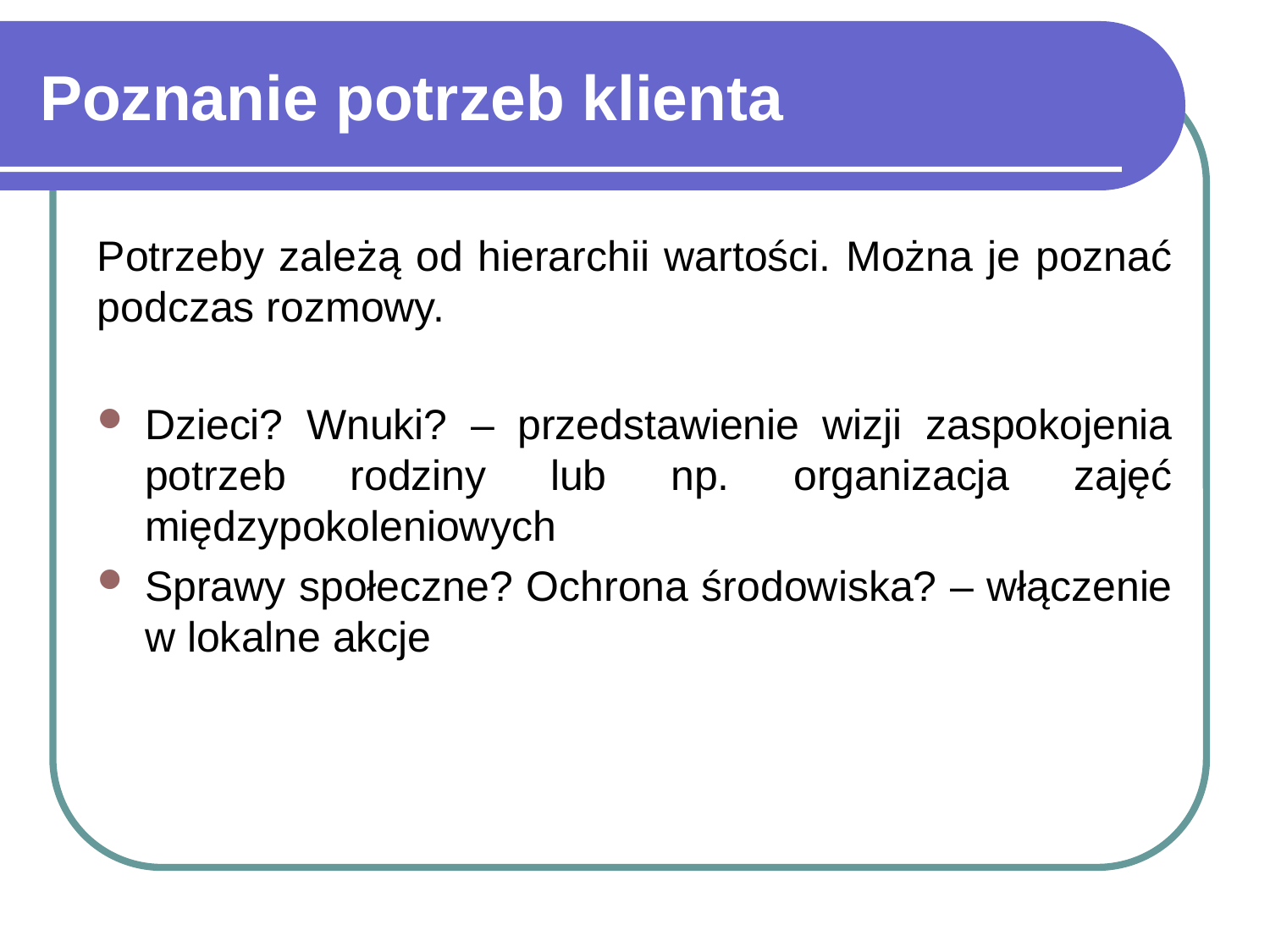

# Poznanie potrzeb klienta
Potrzeby zależą od hierarchii wartości. Można je poznać podczas rozmowy.

Dzieci? Wnuki? – przedstawienie wizji zaspokojenia potrzeb rodziny lub np. organizacja zajęć międzypokoleniowych
Sprawy społeczne? Ochrona środowiska? – włączenie w lokalne akcje